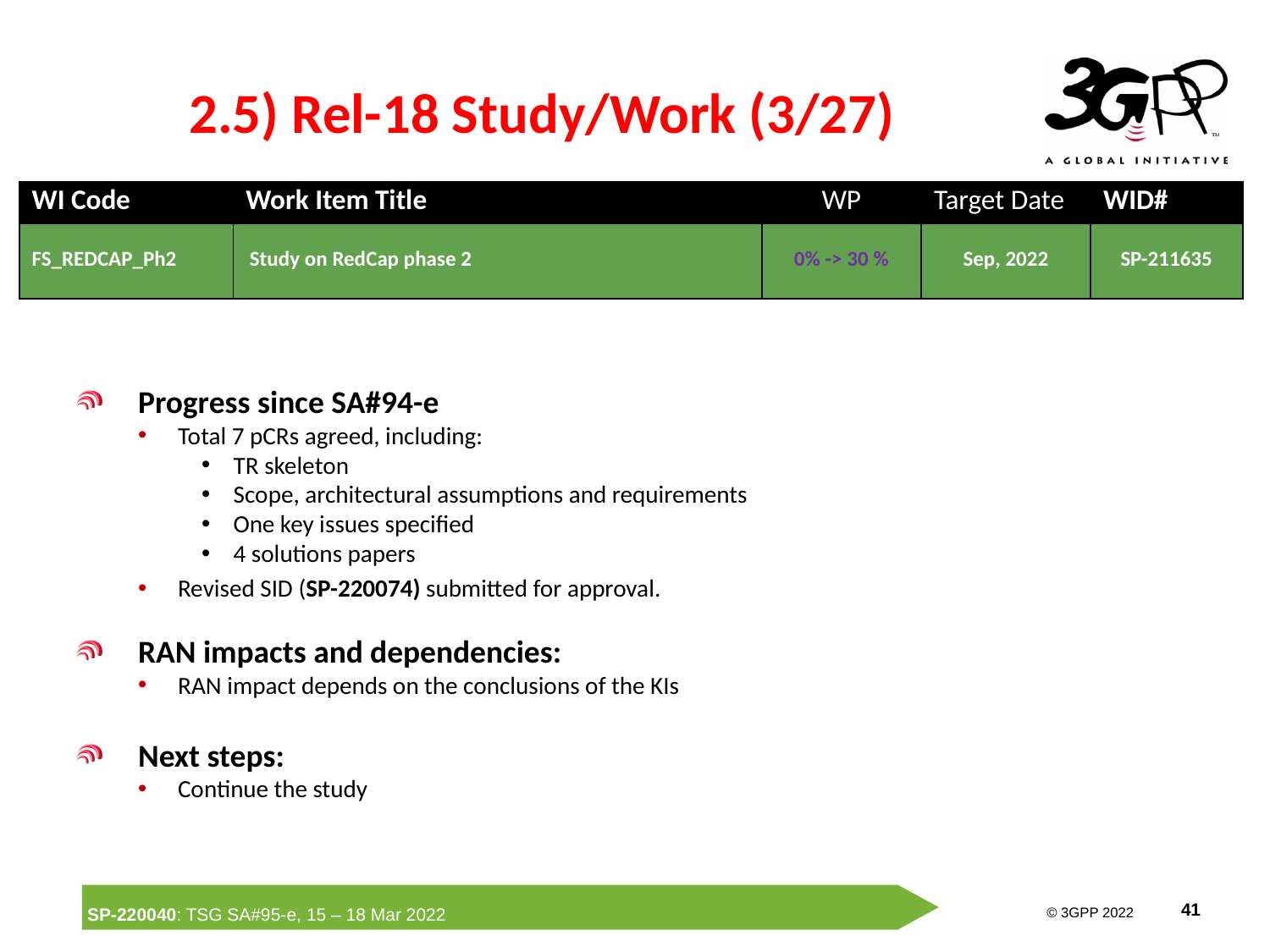

# 2.5) Rel-18 Study/Work (3/27)
| WI Code | Work Item Title | WP | Target Date | WID# |
| --- | --- | --- | --- | --- |
| FS\_REDCAP\_Ph2 | Study on RedCap phase 2 | 0% -> 30 % | Sep, 2022 | SP-211635 |
Progress since SA#94-e
Total 7 pCRs agreed, including:
TR skeleton
Scope, architectural assumptions and requirements
One key issues specified
4 solutions papers
Revised SID (SP-220074) submitted for approval.

RAN impacts and dependencies:
RAN impact depends on the conclusions of the KIs

Next steps:
Continue the study